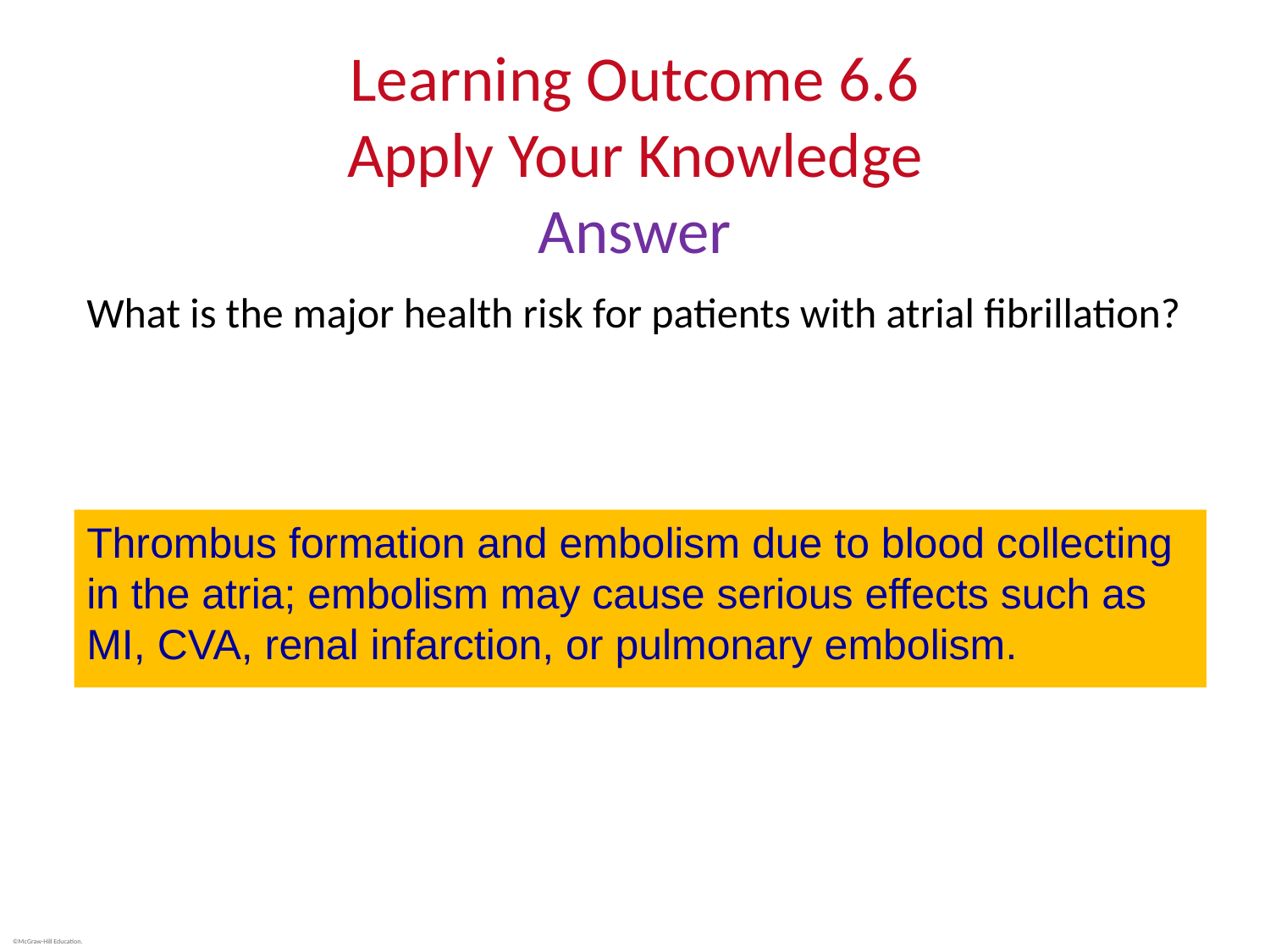

# Learning Outcome 6.6 Apply Your Knowledge Answer
What is the major health risk for patients with atrial fibrillation?
Thrombus formation and embolism due to blood collecting in the atria; embolism may cause serious effects such as MI, CVA, renal infarction, or pulmonary embolism.